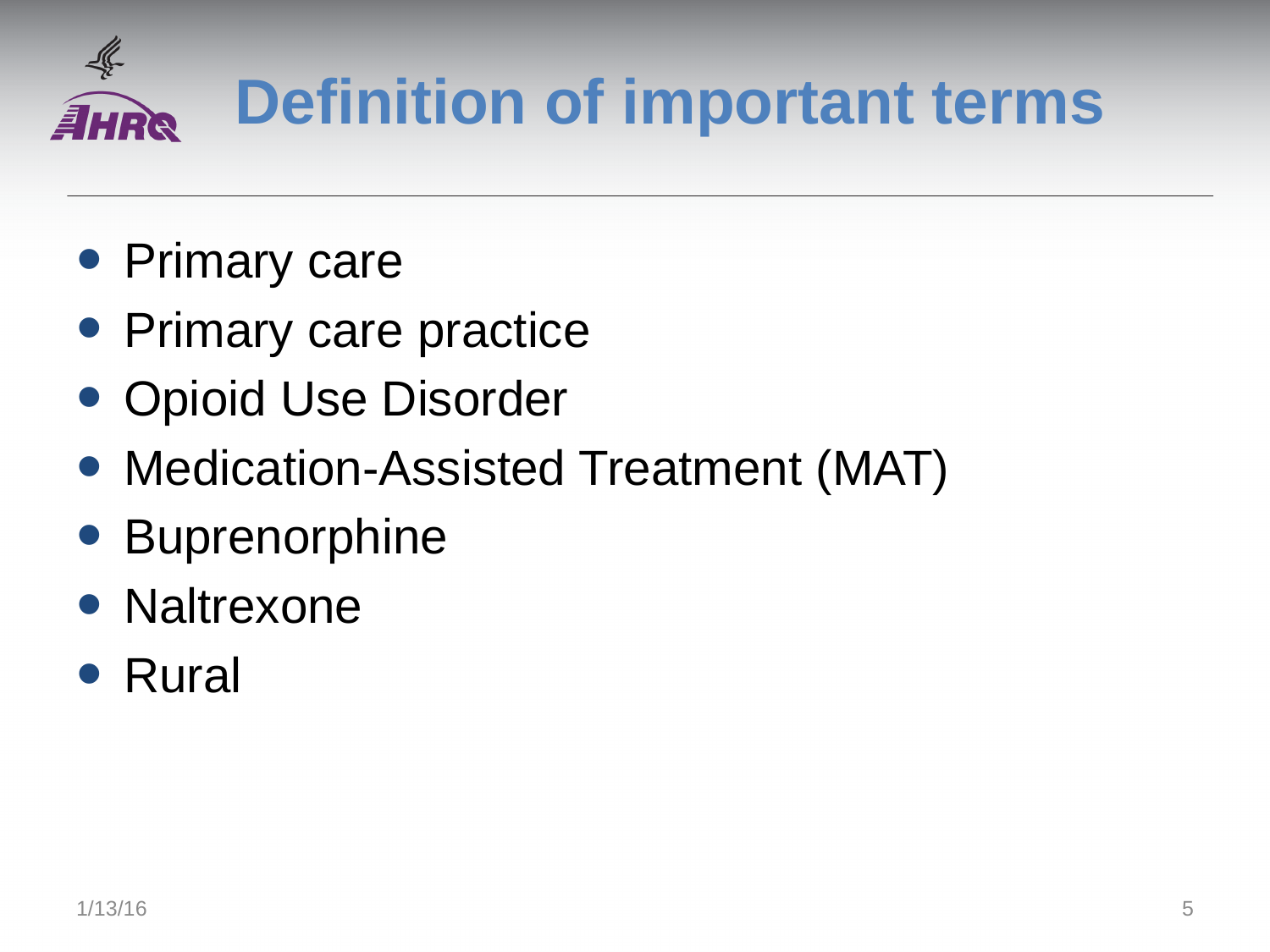

# Definition of important terms
Primary care
Primary care practice
Opioid Use Disorder
Medication-Assisted Treatment (MAT)
Buprenorphine
Naltrexone
Rural
1/13/16
5